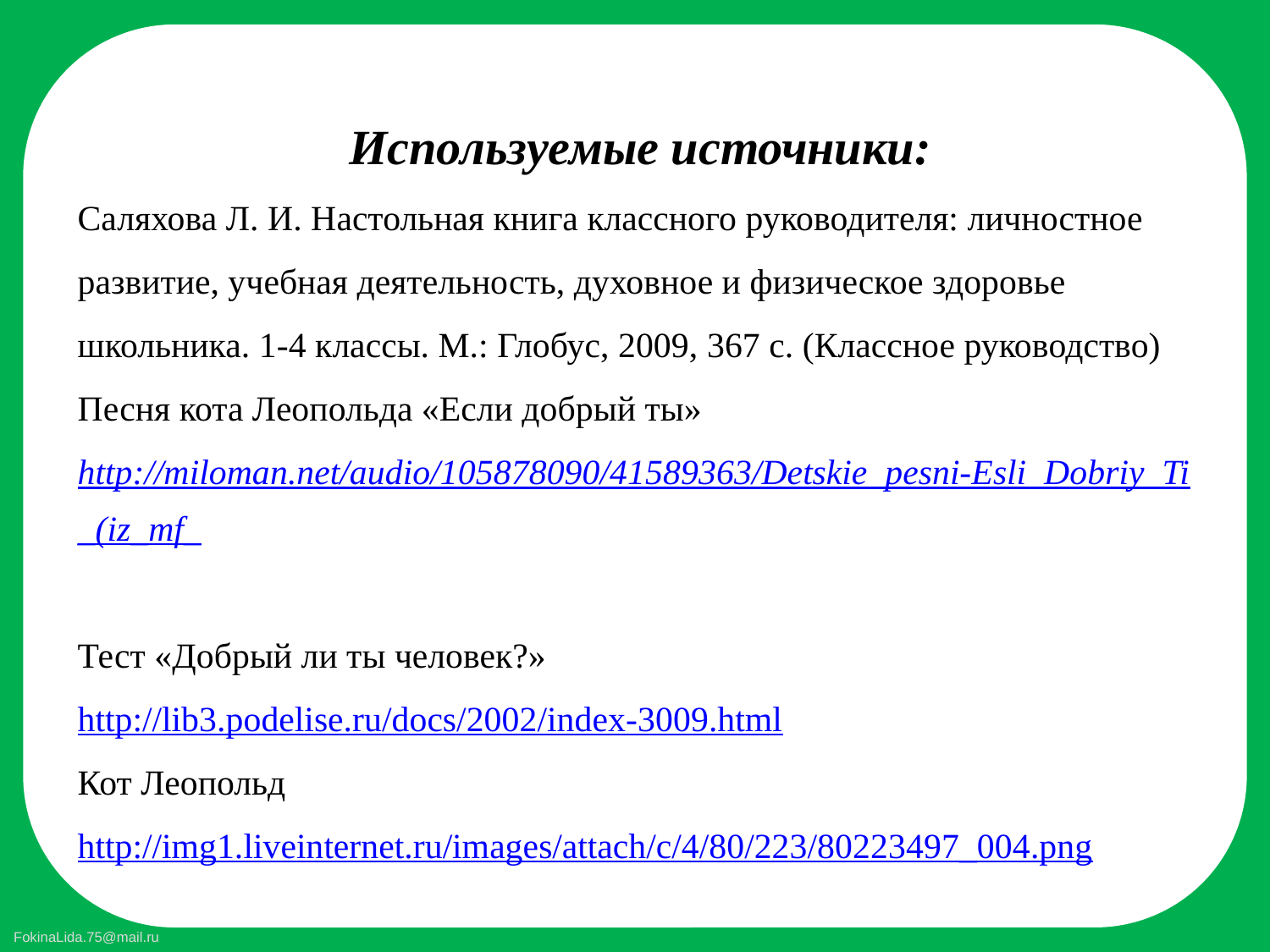

Используемые источники:
Саляхова Л. И. Настольная книга классного руководителя: личностное развитие, учебная деятельность, духовное и физическое здоровье школьника. 1-4 классы. М.: Глобус, 2009, 367 с. (Классное руководство)
Песня кота Леопольда «Если добрый ты» http://miloman.net/audio/105878090/41589363/Detskie_pesni-Esli_Dobriy_Ti_(iz_mf_
Тест «Добрый ли ты человек?» http://lib3.podelise.ru/docs/2002/index-3009.html
Кот Леопольд http://img1.liveinternet.ru/images/attach/c/4/80/223/80223497_004.png